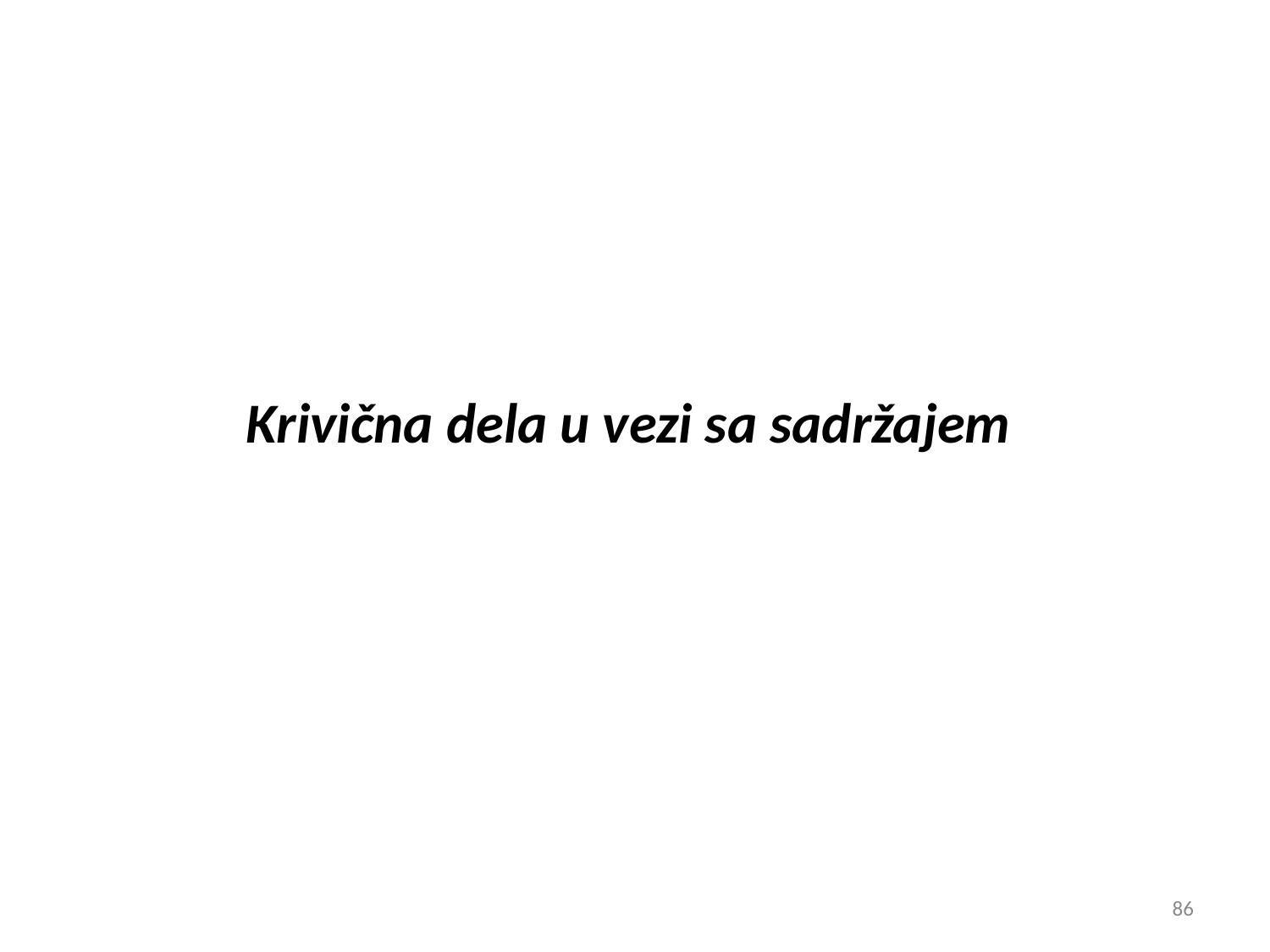

Krivična dela u vezi sa sadržajem
86